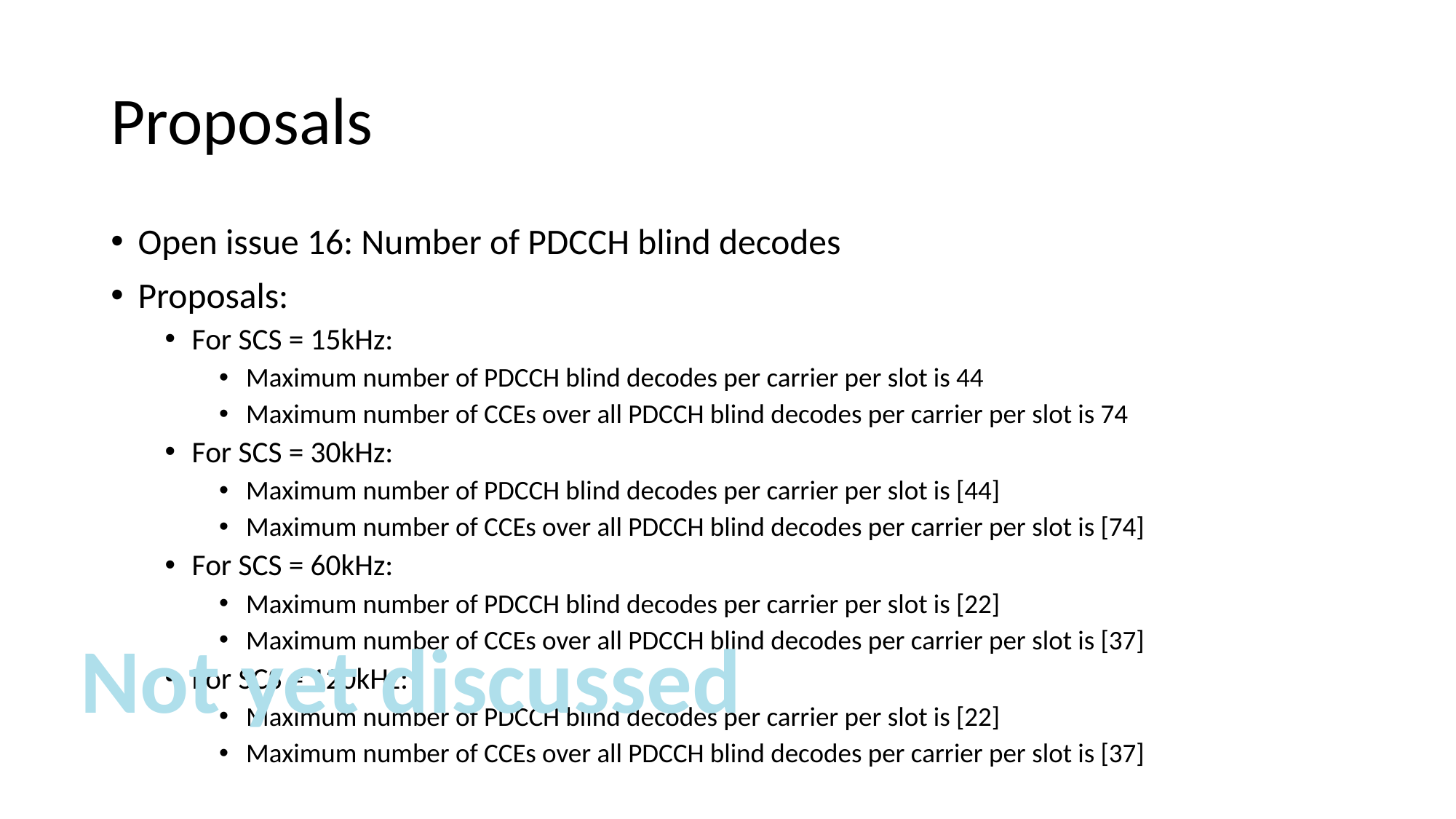

# Proposals
Open issue 16: Number of PDCCH blind decodes
Proposals:
For SCS = 15kHz:
Maximum number of PDCCH blind decodes per carrier per slot is 44
Maximum number of CCEs over all PDCCH blind decodes per carrier per slot is 74
For SCS = 30kHz:
Maximum number of PDCCH blind decodes per carrier per slot is [44]
Maximum number of CCEs over all PDCCH blind decodes per carrier per slot is [74]
For SCS = 60kHz:
Maximum number of PDCCH blind decodes per carrier per slot is [22]
Maximum number of CCEs over all PDCCH blind decodes per carrier per slot is [37]
For SCS = 120kHz:
Maximum number of PDCCH blind decodes per carrier per slot is [22]
Maximum number of CCEs over all PDCCH blind decodes per carrier per slot is [37]

Not yet discussed